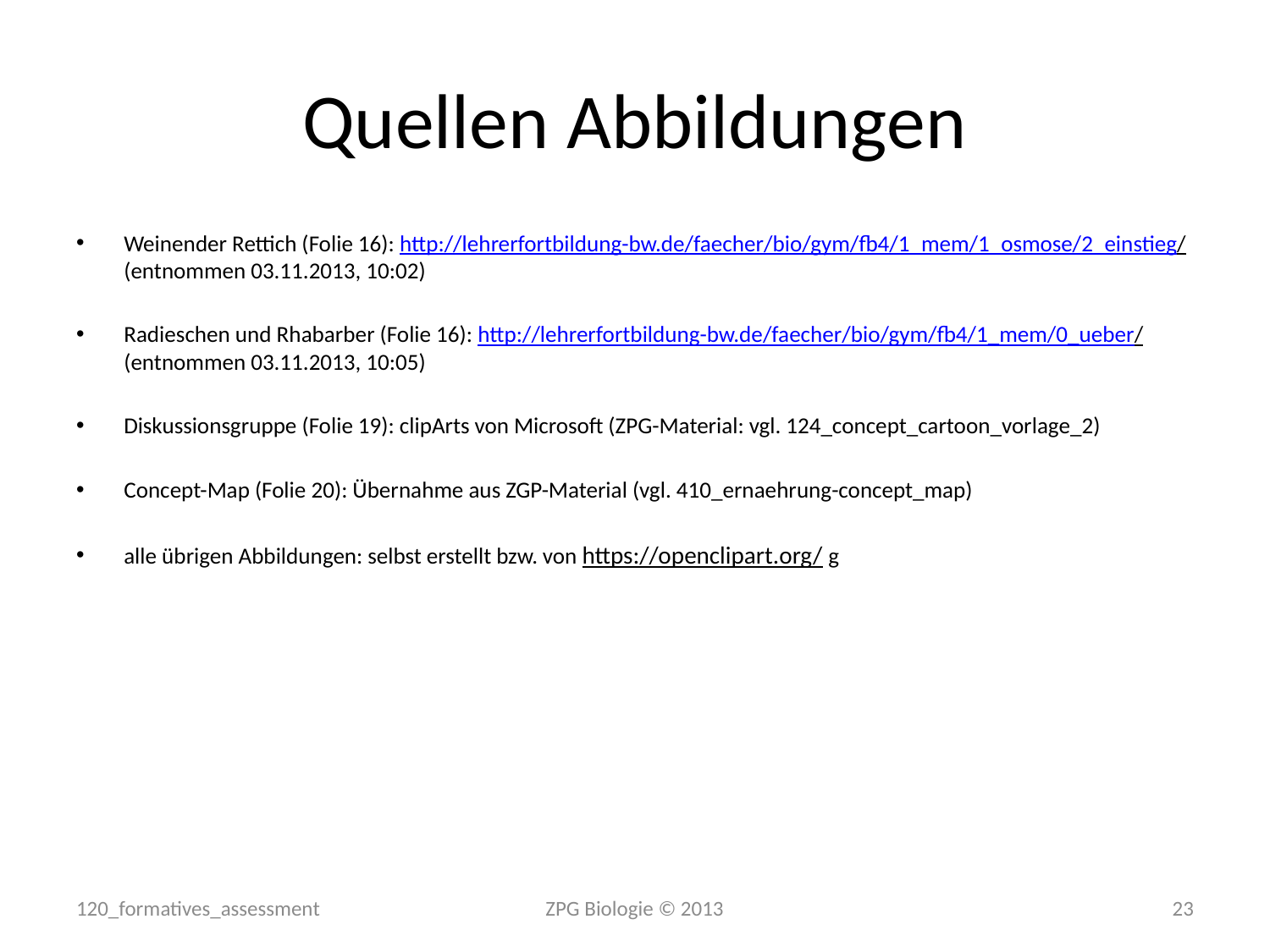

# Quellen Abbildungen
Weinender Rettich (Folie 16): http://lehrerfortbildung-bw.de/faecher/bio/gym/fb4/1_mem/1_osmose/2_einstieg/ (entnommen 03.11.2013, 10:02)

Radieschen und Rhabarber (Folie 16): http://lehrerfortbildung-bw.de/faecher/bio/gym/fb4/1_mem/0_ueber/ (entnommen 03.11.2013, 10:05)

Diskussionsgruppe (Folie 19): clipArts von Microsoft (ZPG-Material: vgl. 124_concept_cartoon_vorlage_2)

Concept-Map (Folie 20): Übernahme aus ZGP-Material (vgl. 410_ernaehrung-concept_map)

alle übrigen Abbildungen: selbst erstellt bzw. von https://openclipart.org/ g

120_formatives_assessment
ZPG Biologie © 2013
23